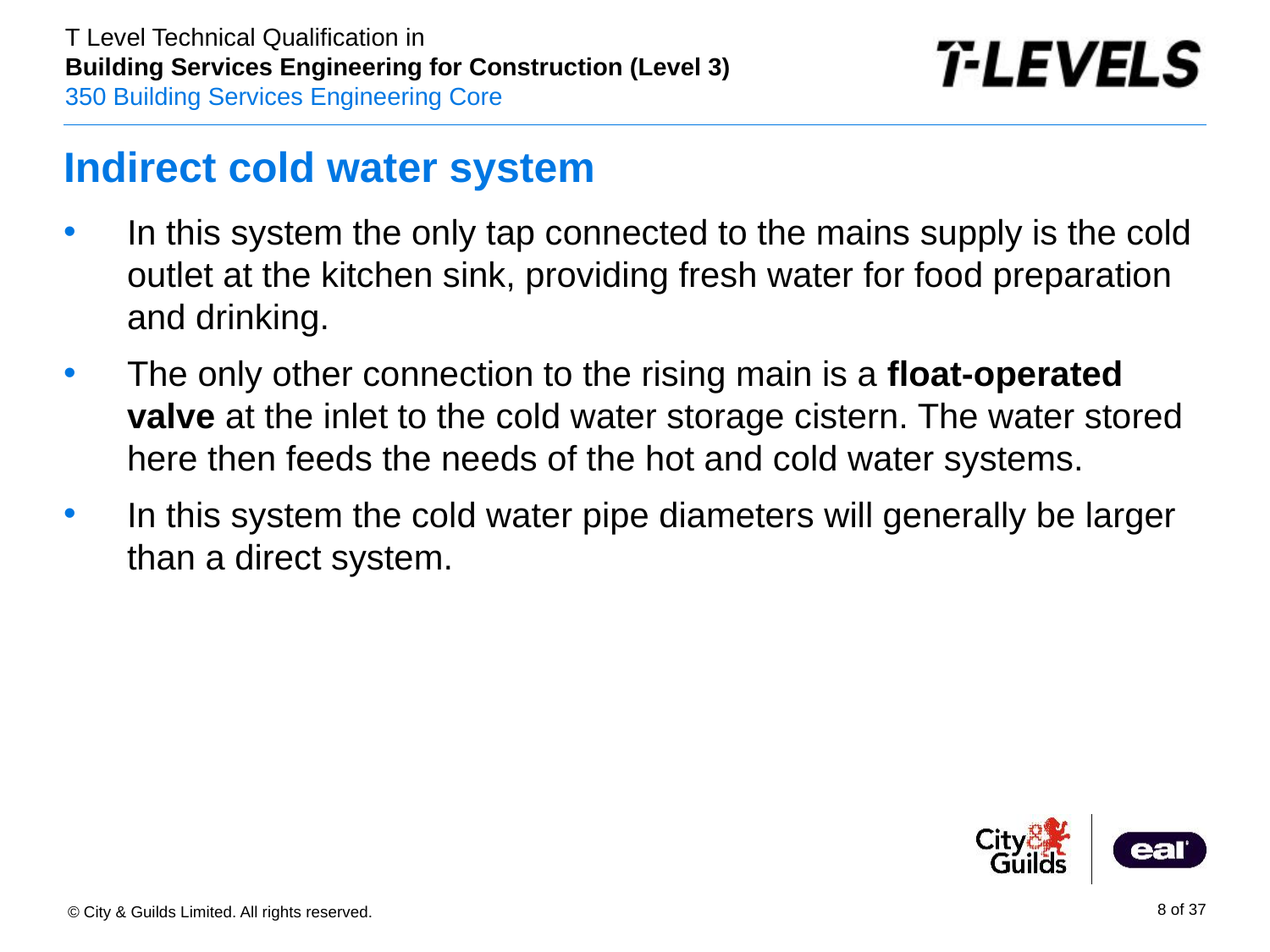

# Indirect cold water system
In this system the only tap connected to the mains supply is the cold outlet at the kitchen sink, providing fresh water for food preparation and drinking.
The only other connection to the rising main is a float-operated valve at the inlet to the cold water storage cistern. The water stored here then feeds the needs of the hot and cold water systems.
In this system the cold water pipe diameters will generally be larger than a direct system.